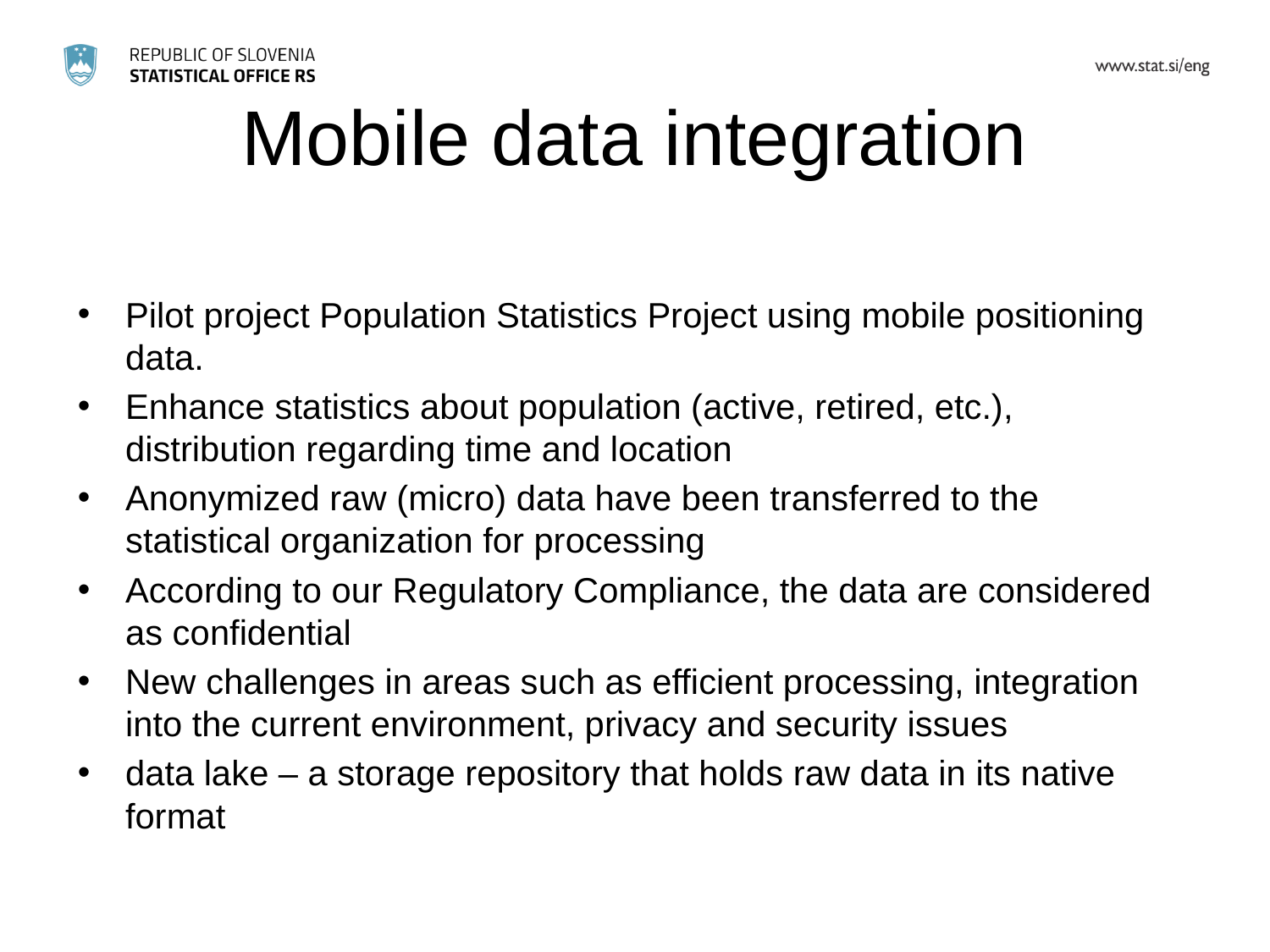

# Mobile data integration
Pilot project Population Statistics Project using mobile positioning data.
Enhance statistics about population (active, retired, etc.), distribution regarding time and location
Anonymized raw (micro) data have been transferred to the statistical organization for processing
According to our Regulatory Compliance, the data are considered as confidential
New challenges in areas such as efficient processing, integration into the current environment, privacy and security issues
data lake – a storage repository that holds raw data in its native format